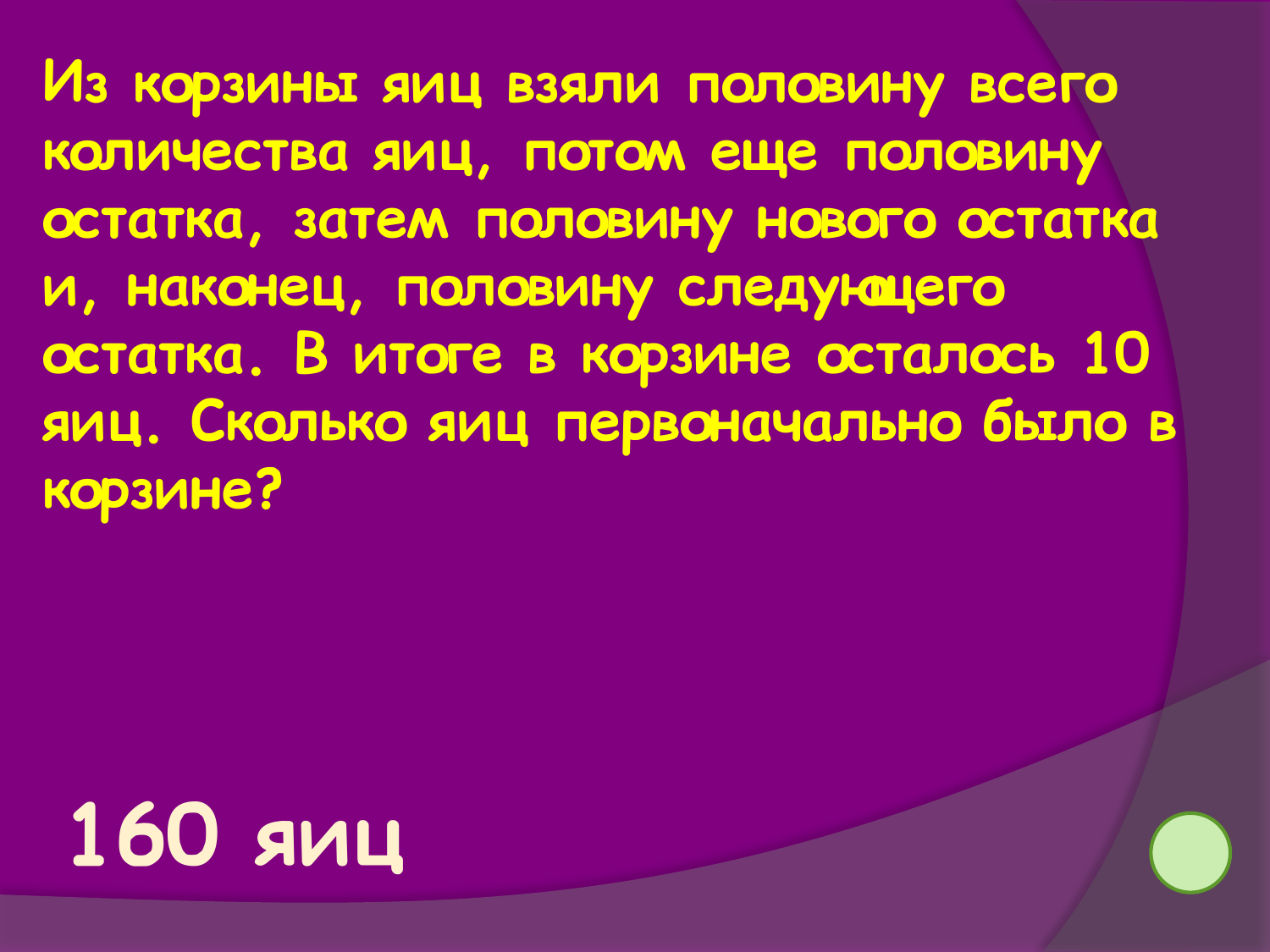

Из корзины яиц взяли половину всего количества яиц, потом еще половину остатка, затем половину нового остатка и, наконец, половину следующего остатка. В итоге в корзине осталось 10 яиц. Сколько яиц первоначально было в корзине?
160 яиц